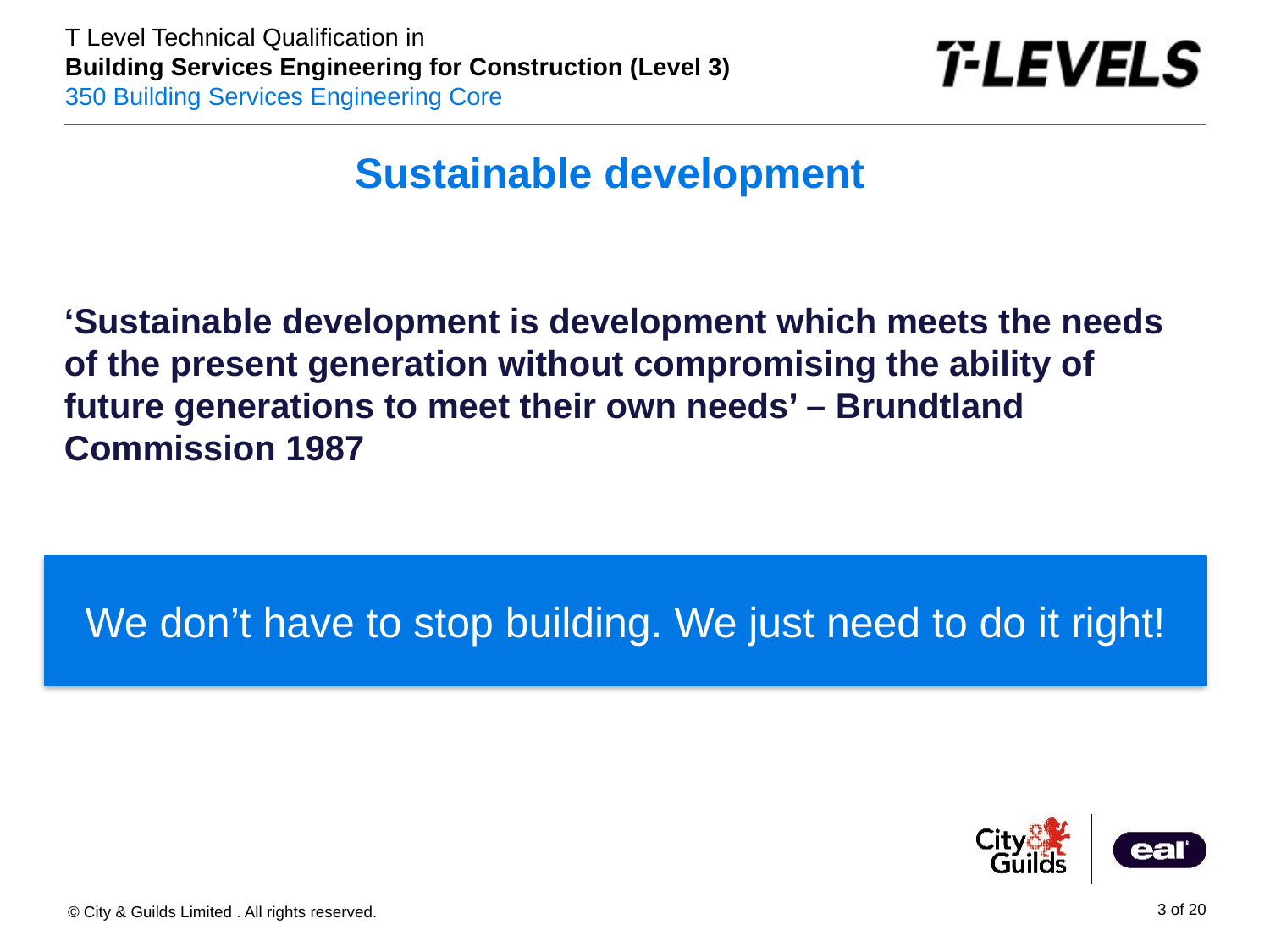

# Sustainable development
‘Sustainable development is development which meets the needs of the present generation without compromising the ability of future generations to meet their own needs’ – Brundtland Commission 1987
We don’t have to stop building. We just need to do it right!